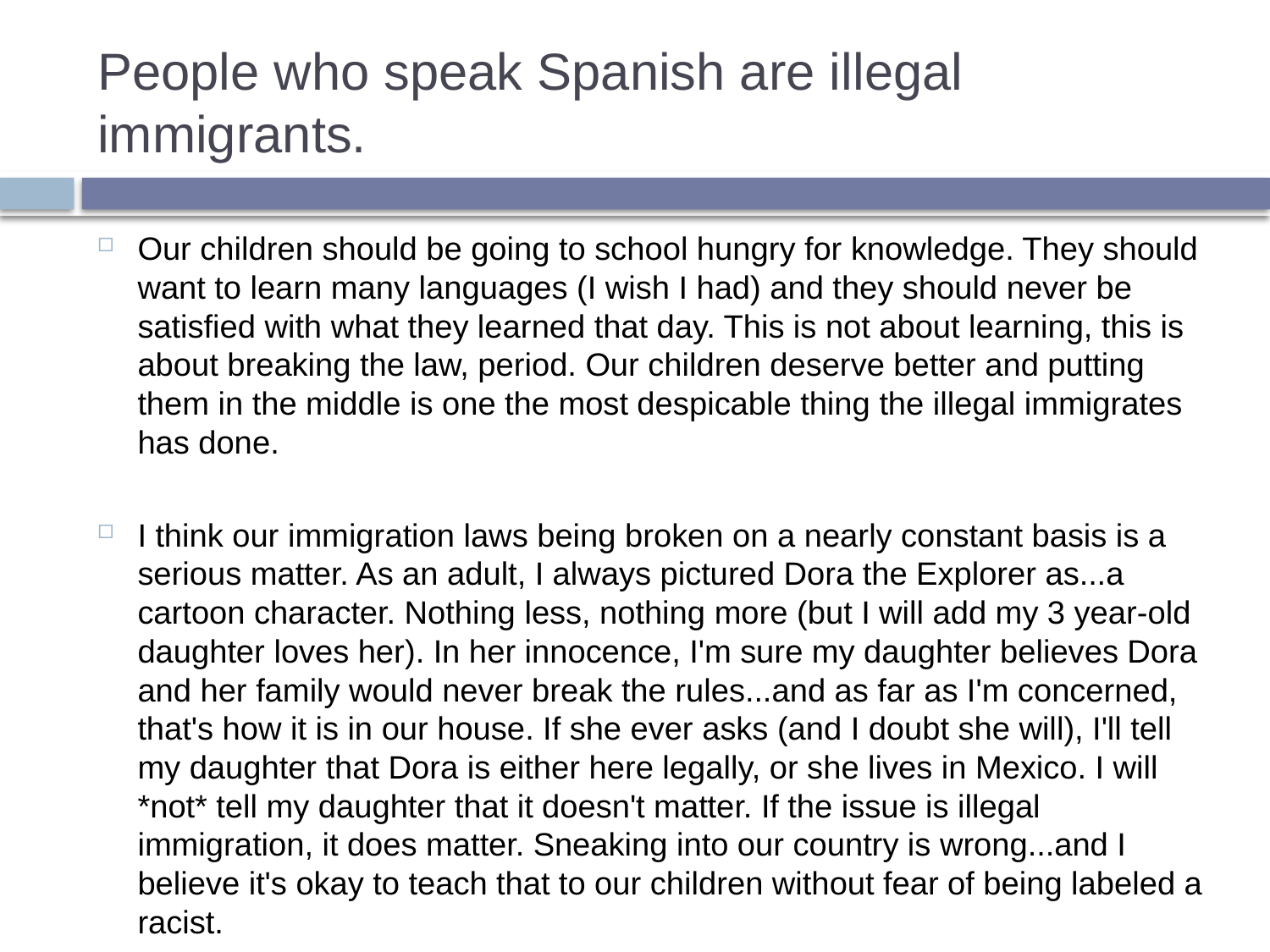

# People who speak Spanish are illegal immigrants.
Our children should be going to school hungry for knowledge. They should want to learn many languages (I wish I had) and they should never be satisfied with what they learned that day. This is not about learning, this is about breaking the law, period. Our children deserve better and putting them in the middle is one the most despicable thing the illegal immigrates has done.

I think our immigration laws being broken on a nearly constant basis is a serious matter. As an adult, I always pictured Dora the Explorer as...a cartoon character. Nothing less, nothing more (but I will add my 3 year-old daughter loves her). In her innocence, I'm sure my daughter believes Dora and her family would never break the rules...and as far as I'm concerned, that's how it is in our house. If she ever asks (and I doubt she will), I'll tell my daughter that Dora is either here legally, or she lives in Mexico. I will *not* tell my daughter that it doesn't matter. If the issue is illegal immigration, it does matter. Sneaking into our country is wrong...and I believe it's okay to teach that to our children without fear of being labeled a racist.